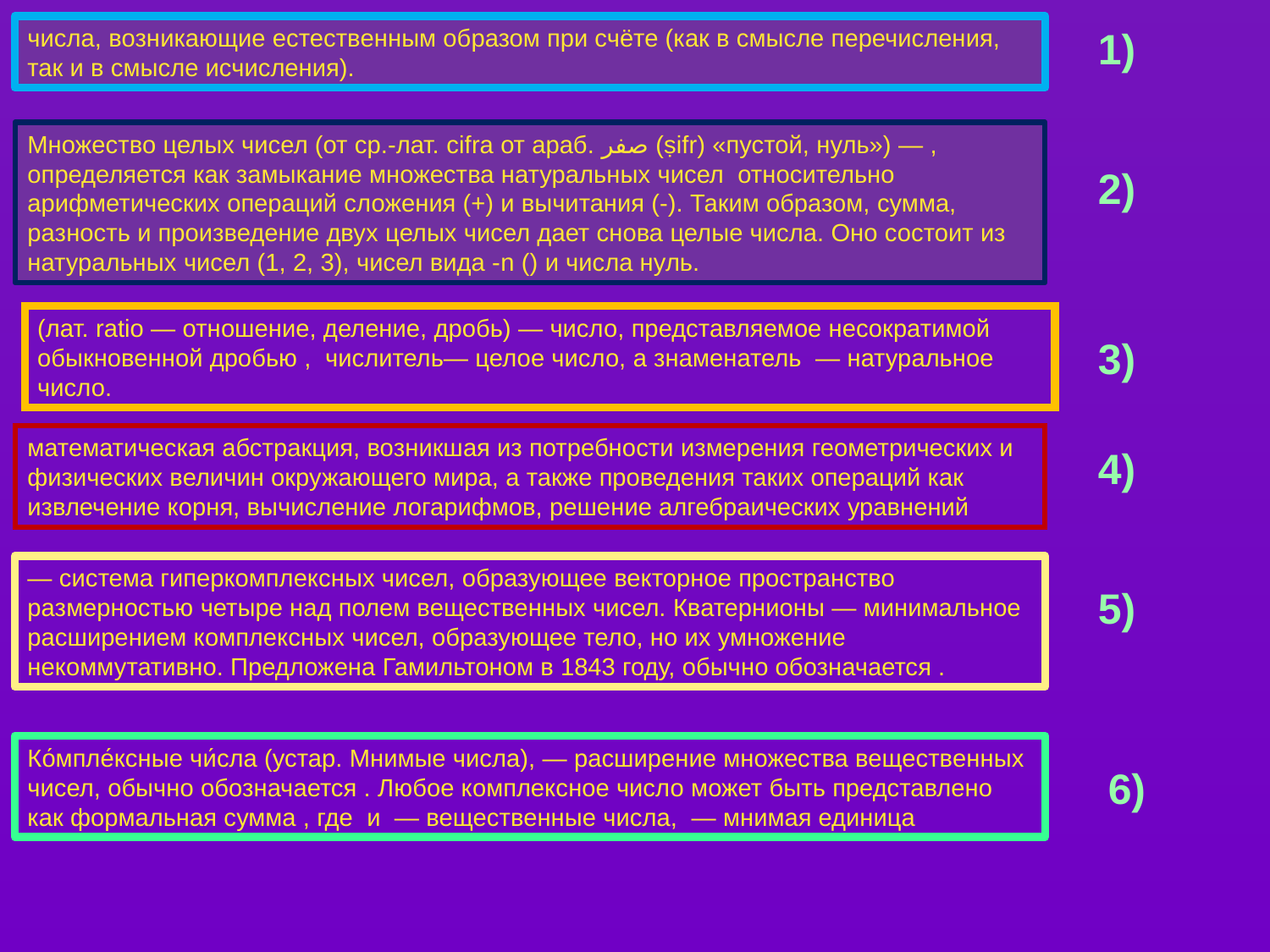

числа, возникающие естественным образом при счёте (как в смысле перечисления, так и в смысле исчисления).
1)
Множество целых чисел (от ср.-лат. cifra от араб. صفر‎‎ (ṣifr) «пустой, нуль») — , определяется как замыкание множества натуральных чисел  относительно арифметических операций сложения (+) и вычитания (-). Таким образом, сумма, разность и произведение двух целых чисел дает снова целые числа. Оно состоит из натуральных чисел (1, 2, 3), чисел вида -n () и числа нуль.
2)
(лат. ratio — отношение, деление, дробь) — число, представляемое несократимой обыкновенной дробью ,  числитель— целое число, а знаменатель  — натуральное число.
3)
математическая абстракция, возникшая из потребности измерения геометрических и физических величин окружающего мира, а также проведения таких операций как извлечение корня, вычисление логарифмов, решение алгебраических уравнений
4)
— система гиперкомплексных чисел, образующее векторное пространство размерностью четыре над полем вещественных чисел. Кватернионы — минимальное расширением комплексных чисел, образующее тело, но их умножение некоммутативно. Предложена Гамильтоном в 1843 году, обычно обозначается .
5)
Ко́мпле́ксные чи́сла (устар. Мнимые числа), — расширение множества вещественных чисел, обычно обозначается . Любое комплексное число может быть представлено как формальная сумма , где  и  — вещественные числа,  — мнимая единица
6)